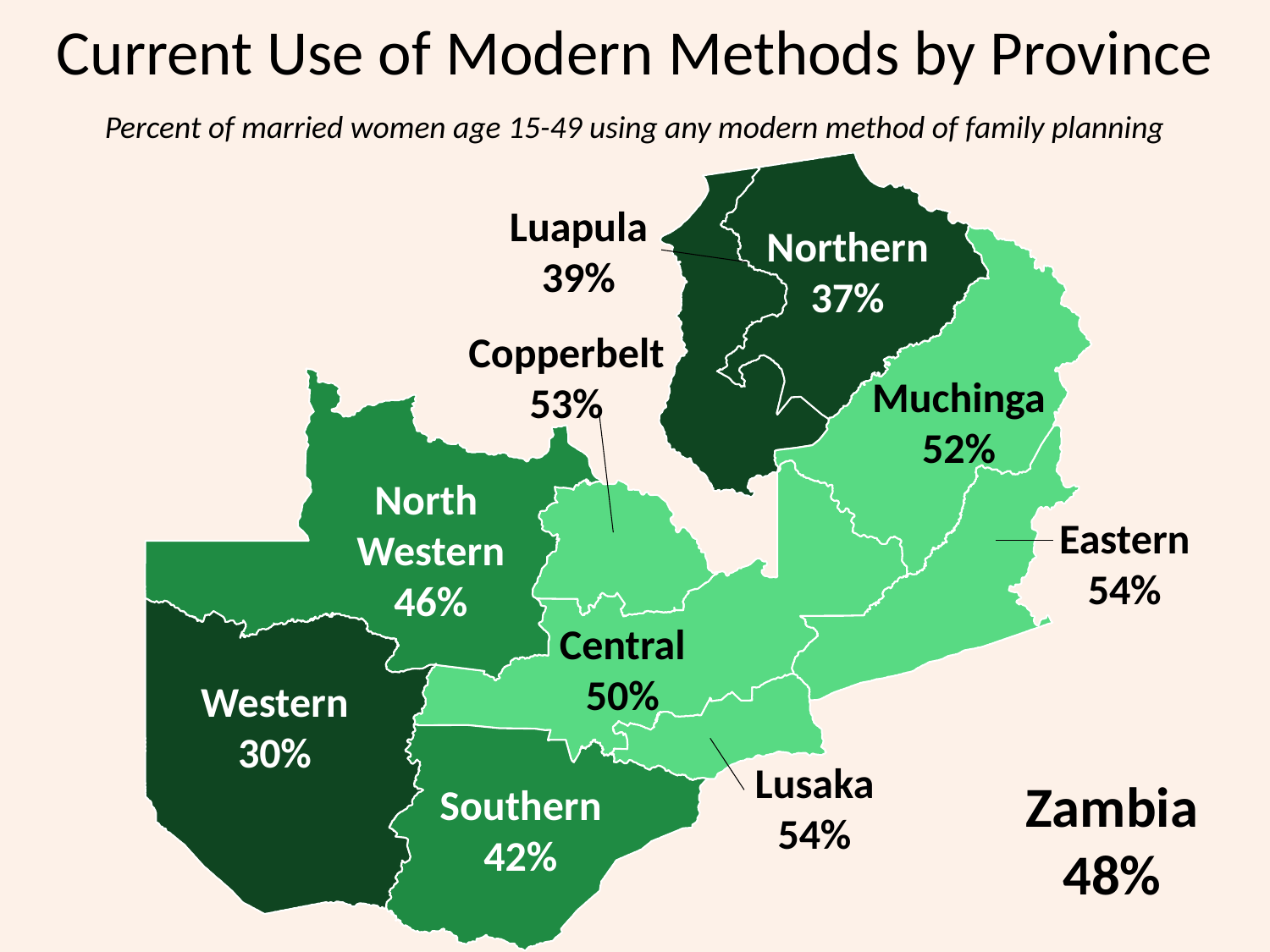

# Current Use of Modern Methods by Province
Percent of married women age 15-49 using any modern method of family planning

Luapula
39%
Northern
37%

Copperbelt
53%
Muchinga
52%

North
Western
46%

Eastern
54%

Central
50%
Western
30%

Lusaka
54%
Zambia
48%
Southern
42%